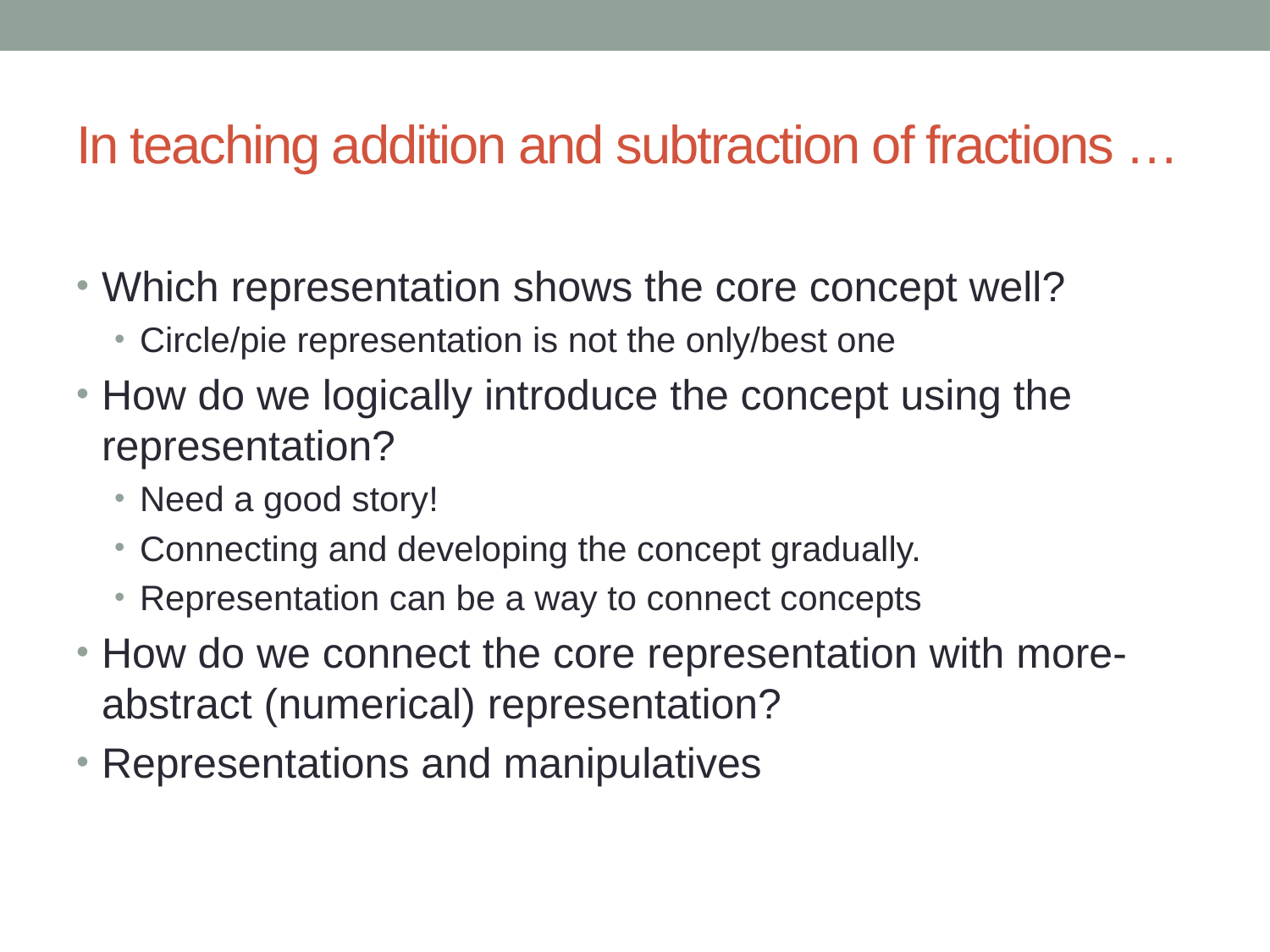

# In teaching addition and subtraction of fractions …
Which representation shows the core concept well?
Circle/pie representation is not the only/best one
How do we logically introduce the concept using the representation?
Need a good story!
Connecting and developing the concept gradually.
Representation can be a way to connect concepts
How do we connect the core representation with more-abstract (numerical) representation?
Representations and manipulatives